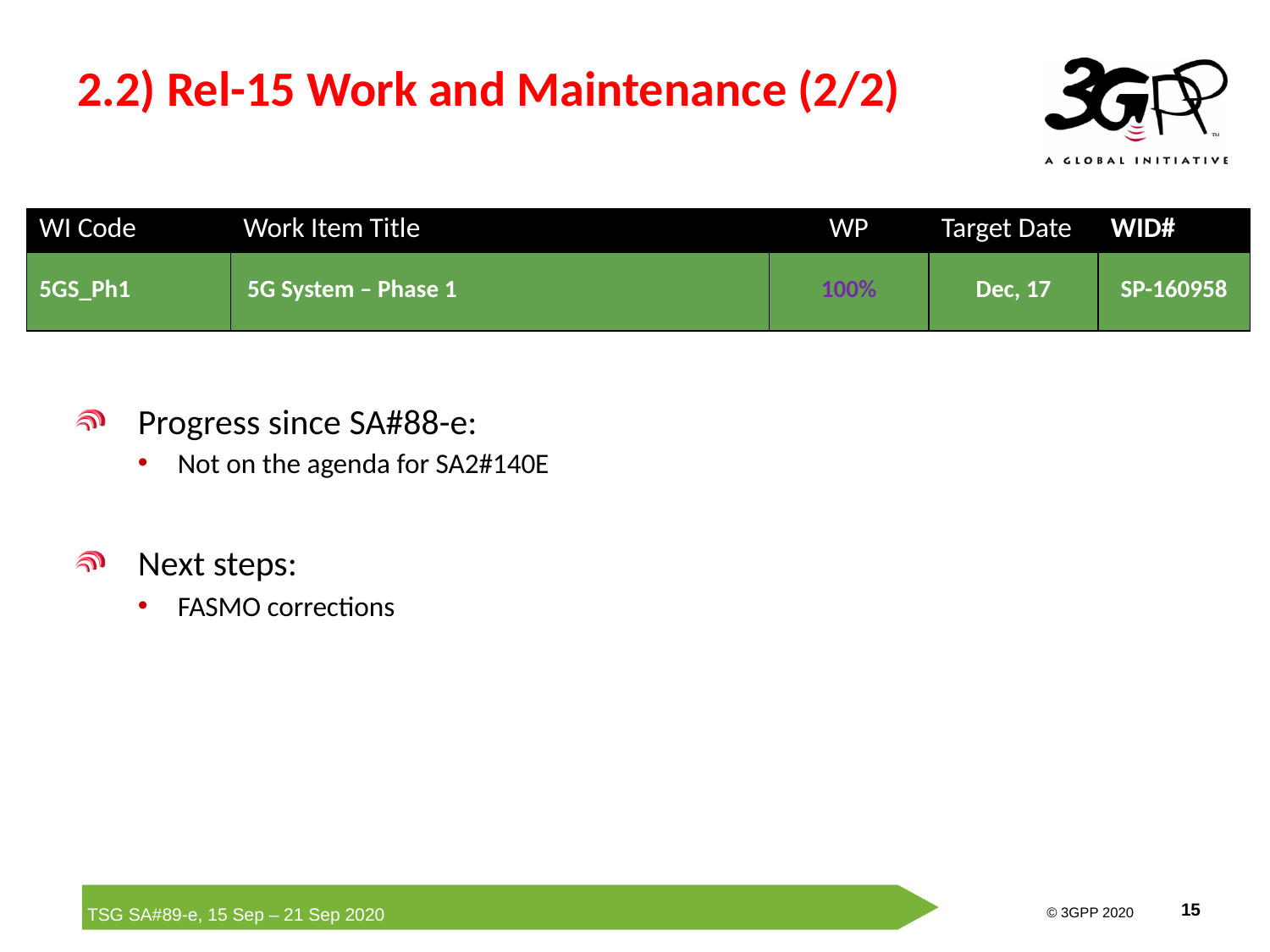

# 2.2) Rel-15 Work and Maintenance (2/2)
| WI Code | Work Item Title | WP | Target Date | WID# |
| --- | --- | --- | --- | --- |
| 5GS\_Ph1 | 5G System – Phase 1 | 100% | Dec, 17 | SP-160958 |
Progress since SA#88-e:
Not on the agenda for SA2#140E

Next steps:
FASMO corrections